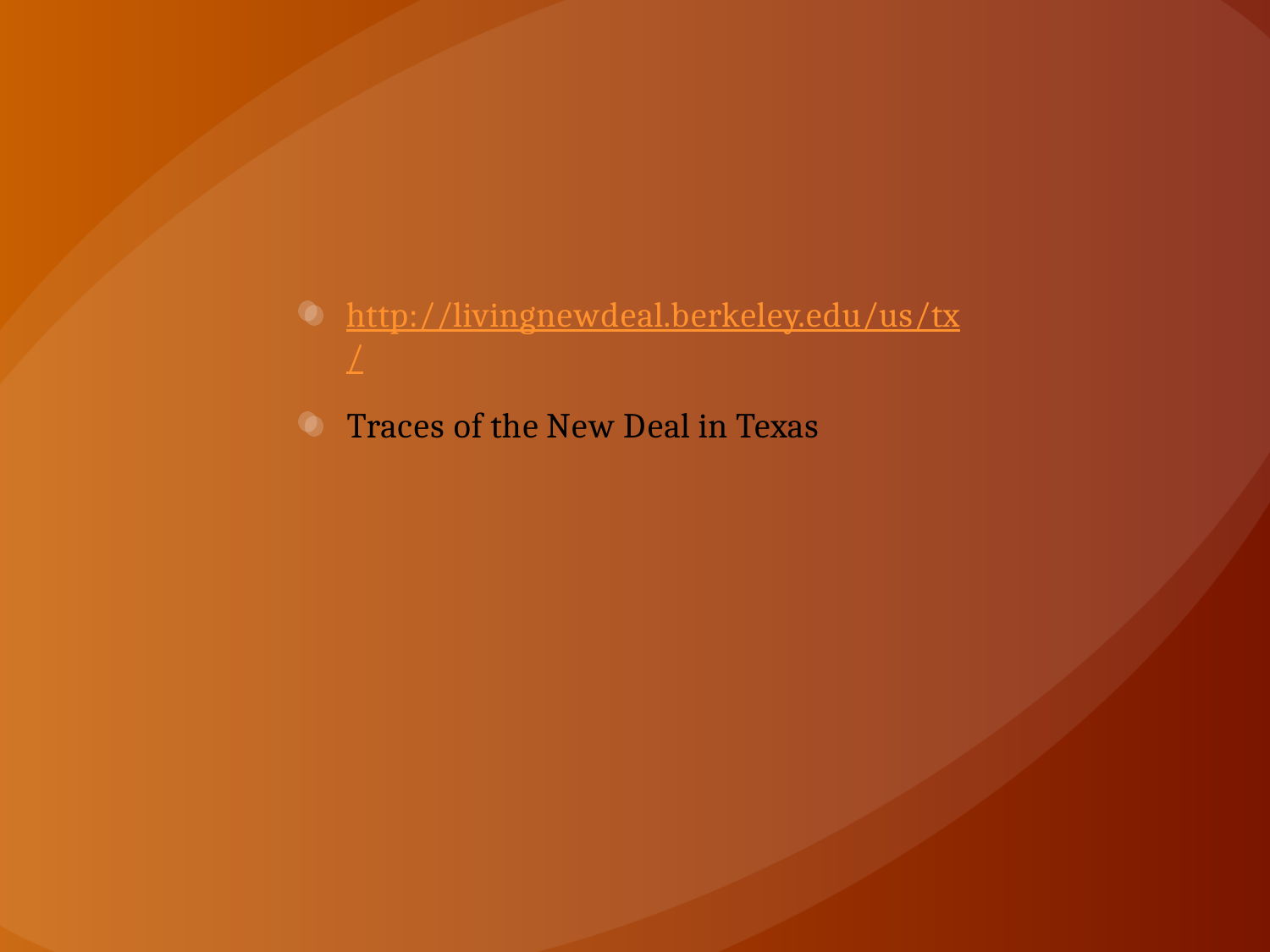

#
http://livingnewdeal.berkeley.edu/us/tx/
Traces of the New Deal in Texas